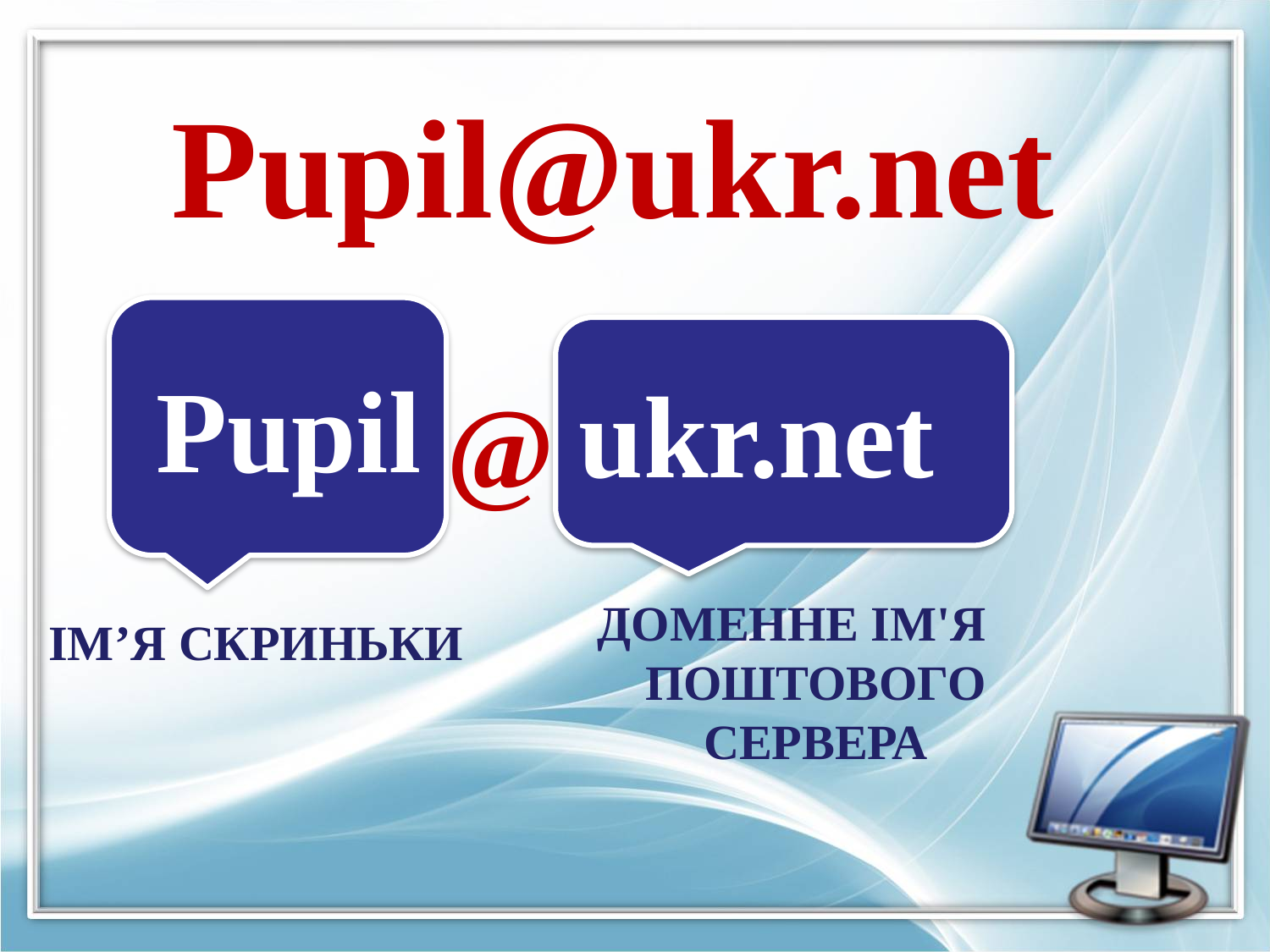

# Pupil@ukr.net
Pupil
ukr.net
@
ДОМЕННЕ ІМ'Я ПОШТОВОГО СЕРВЕРА
ІМ’Я СКРИНЬКИ